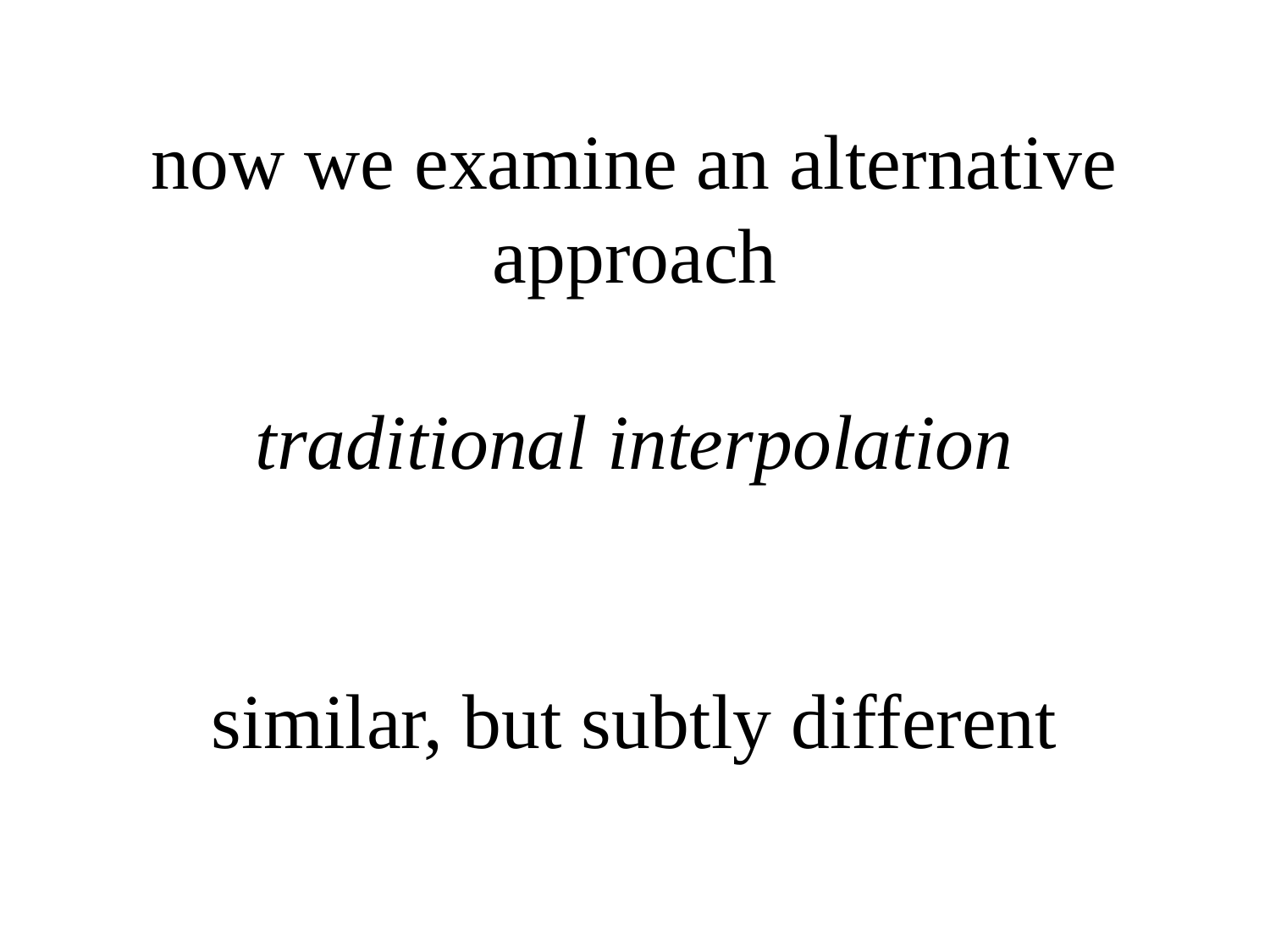

# now we examine an alternative approach traditional interpolation similar, but subtly different